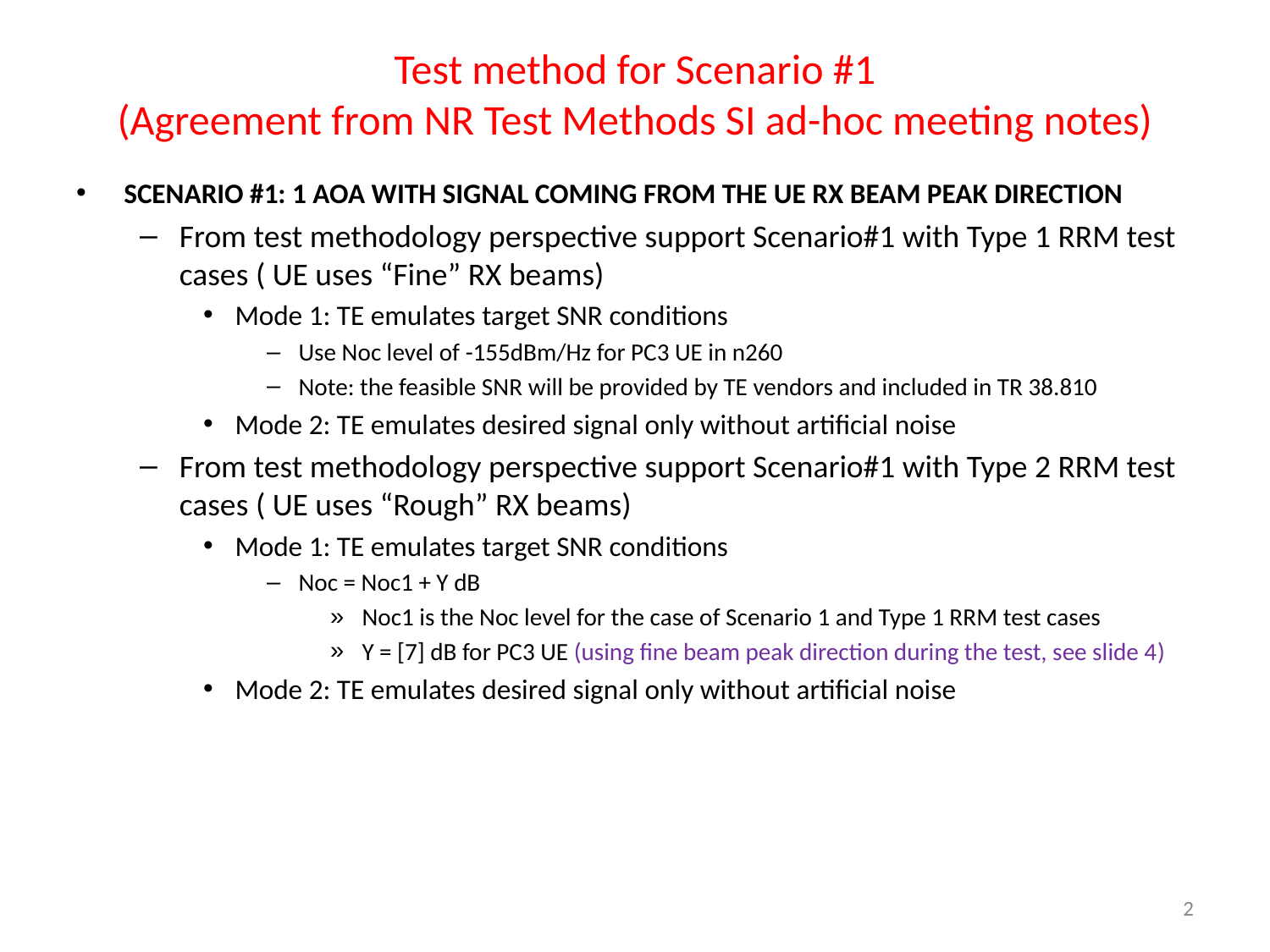

# Test method for Scenario #1 (Agreement from NR Test Methods SI ad-hoc meeting notes)
SCENARIO #1: 1 AOA WITH SIGNAL COMING FROM THE UE RX BEAM PEAK DIRECTION
From test methodology perspective support Scenario#1 with Type 1 RRM test cases ( UE uses “Fine” RX beams)
Mode 1: TE emulates target SNR conditions
Use Noc level of -155dBm/Hz for PC3 UE in n260
Note: the feasible SNR will be provided by TE vendors and included in TR 38.810
Mode 2: TE emulates desired signal only without artificial noise
From test methodology perspective support Scenario#1 with Type 2 RRM test cases ( UE uses “Rough” RX beams)
Mode 1: TE emulates target SNR conditions
Noc = Noc1 + Y dB
Noc1 is the Noc level for the case of Scenario 1 and Type 1 RRM test cases
Y = [7] dB for PC3 UE (using fine beam peak direction during the test, see slide 4)
Mode 2: TE emulates desired signal only without artificial noise

2